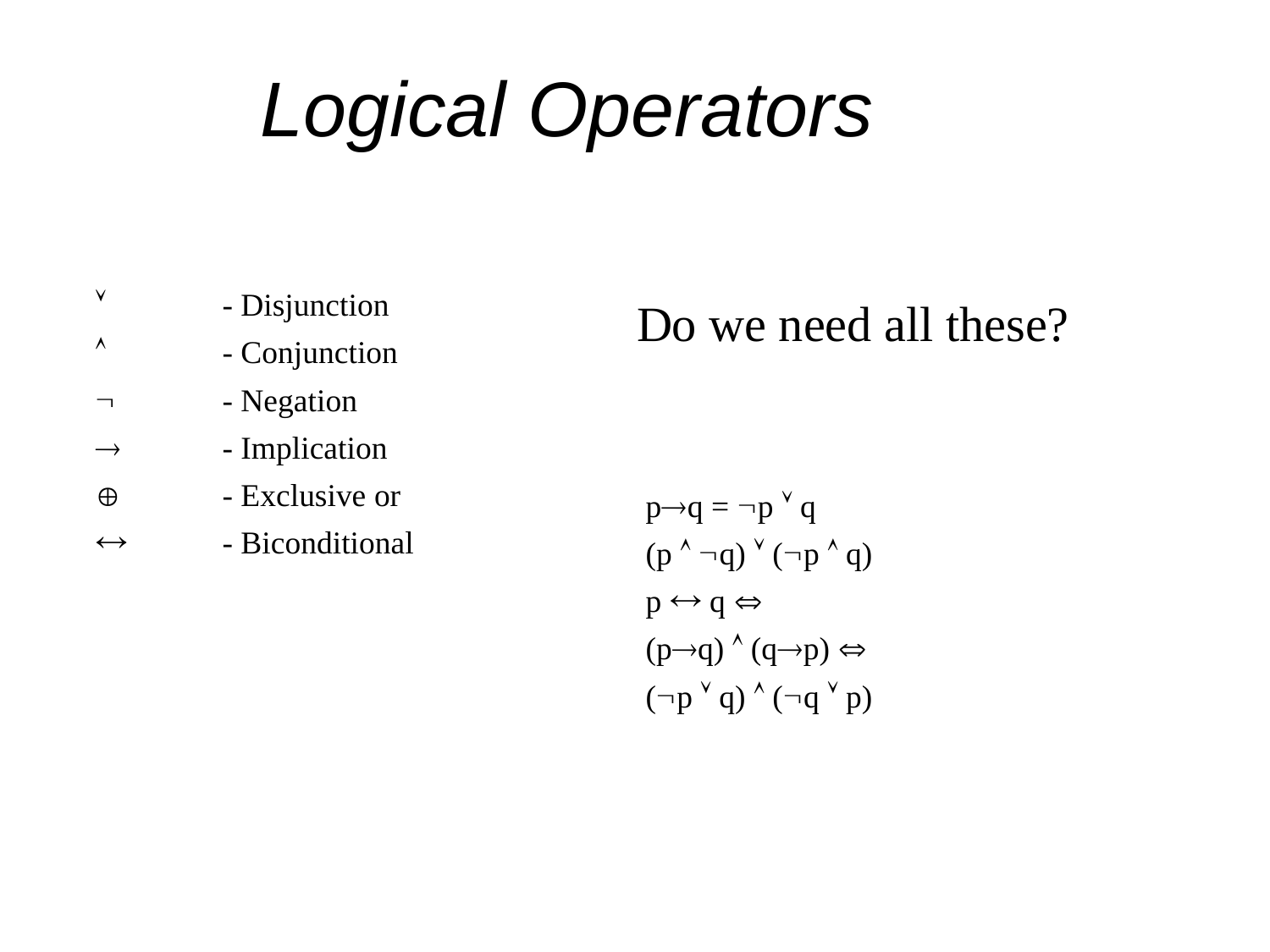

# Logical Operators
∨ 	- Disjunction
∧	- Conjunction
¬ 	- Negation
→ 	- Implication
⊕ 	- Exclusive or
↔ 	- Biconditional
Do we need all these?
p→q = ¬p ∨ q
(p ∧ ¬q) ∨ (¬p ∧ q)
p ↔ q ⇔
(p→q) ∧ (q→p) ⇔
(¬p ∨ q) ∧ (¬q ∨ p)